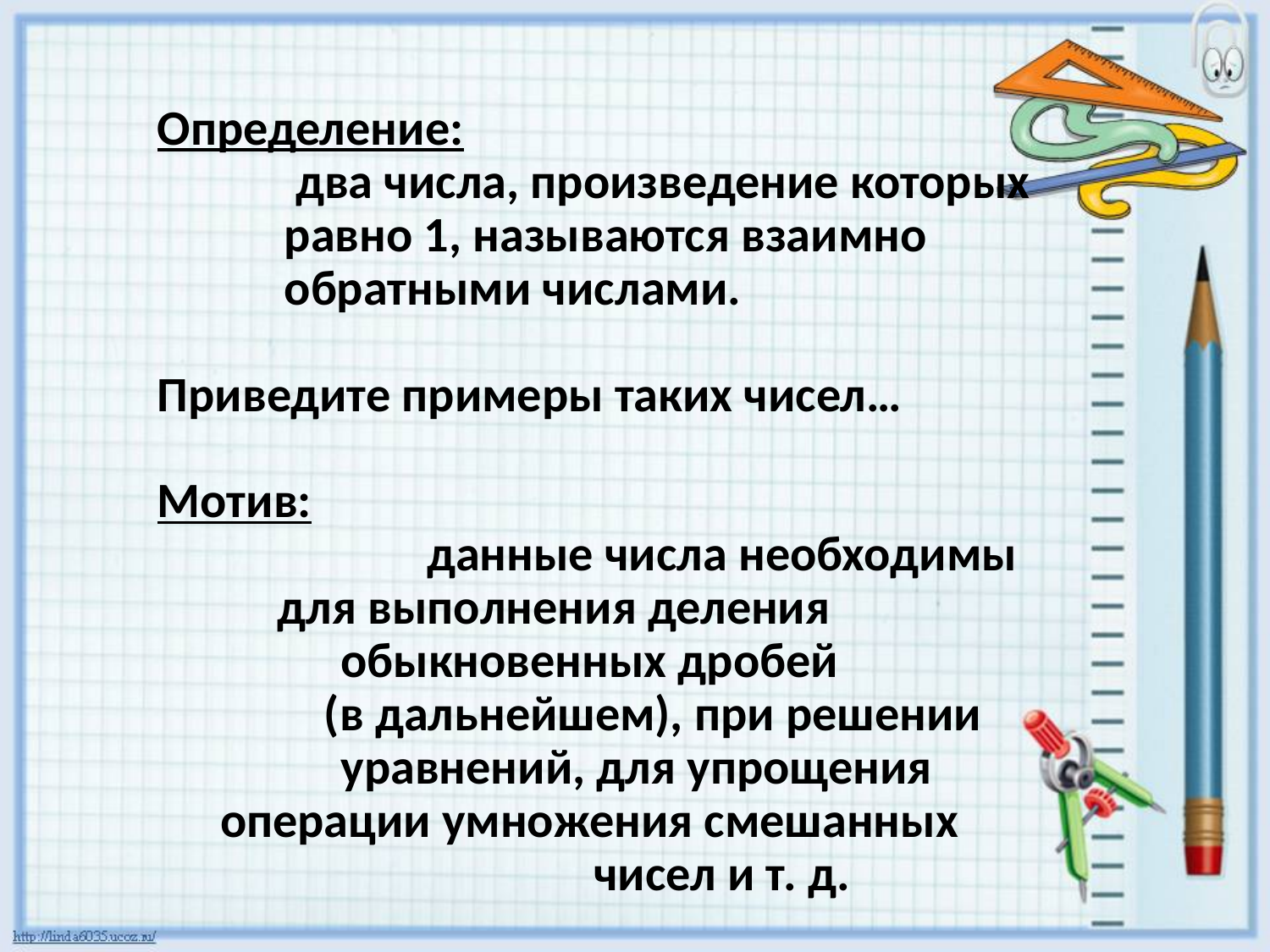

Определение:
         	 два числа, произведение которых    	равно 1, называются взаимно  	обратными числами.

Приведите примеры таких чисел…

Мотив:
		данные числа необходимы для выполнения деления 	обыкновенных дробей
	(в дальнейшем), при решении 	уравнений, для упрощения 	операции умножения смешанных
		чисел и т. д.